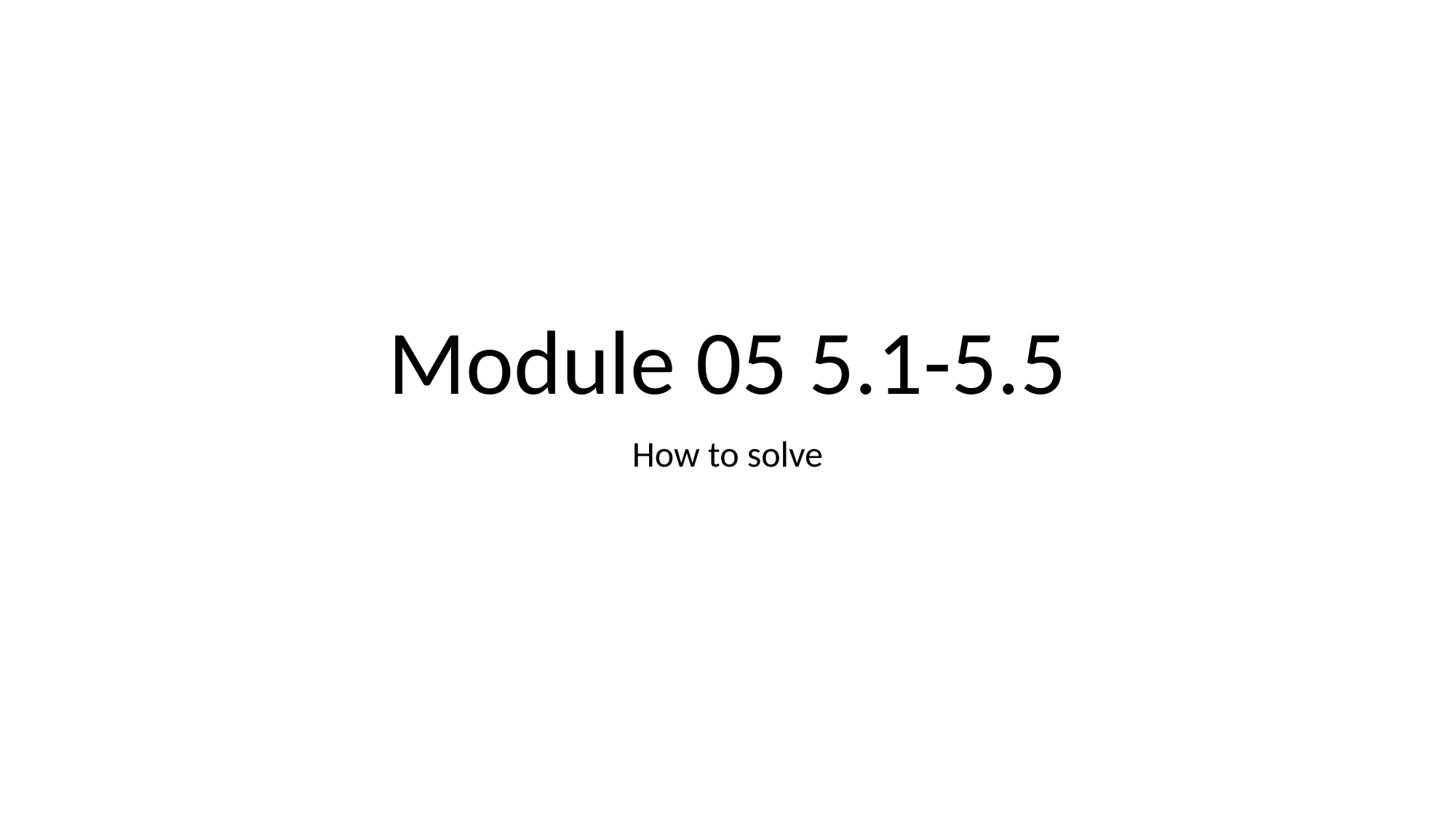

# Module 05 5.1-5.5
How to solve